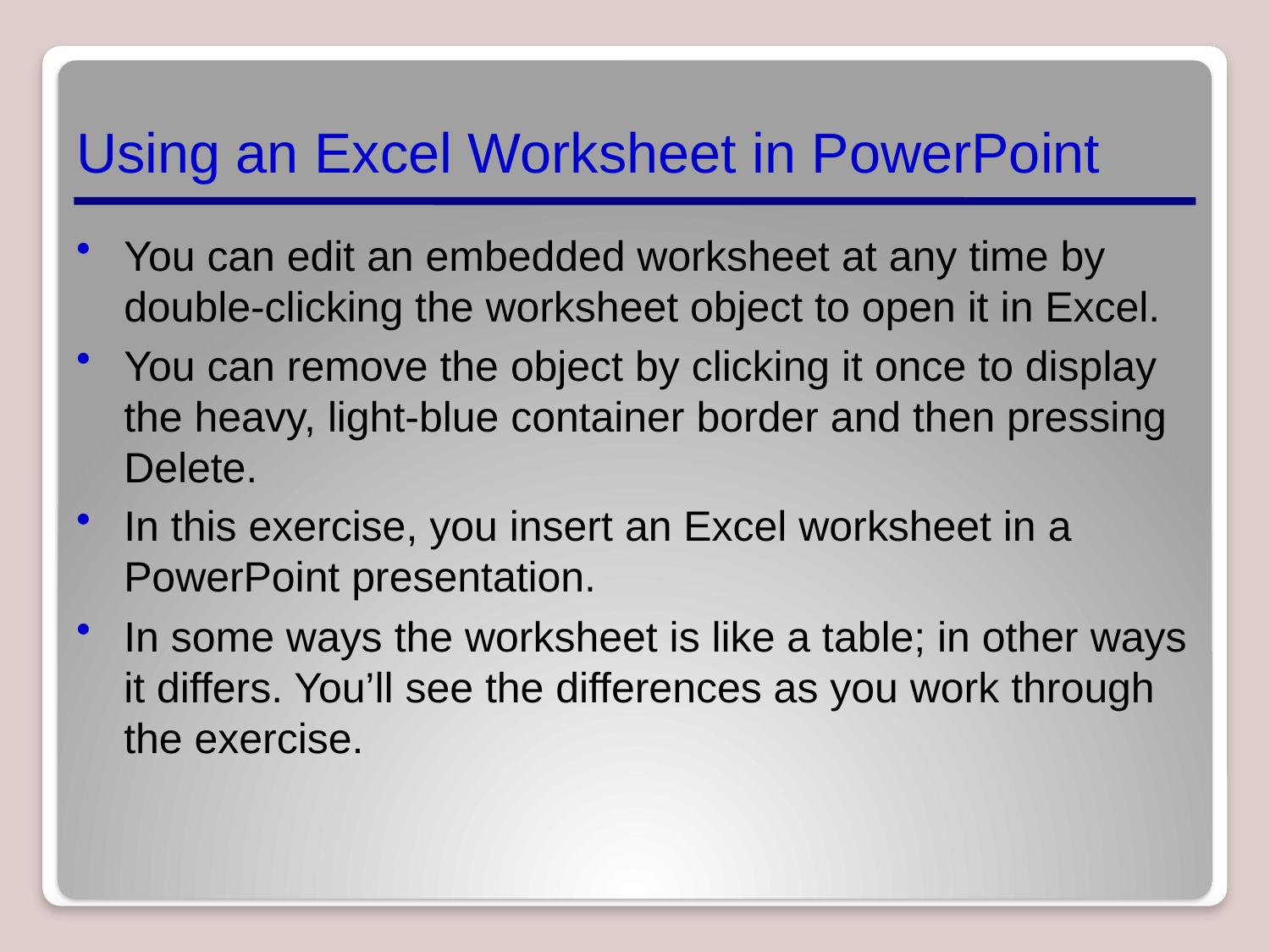

# Using an Excel Worksheet in PowerPoint
You can edit an embedded worksheet at any time by double-clicking the worksheet object to open it in Excel.
You can remove the object by clicking it once to display the heavy, light-blue container border and then pressing Delete.
In this exercise, you insert an Excel worksheet in a PowerPoint presentation.
In some ways the worksheet is like a table; in other ways it differs. You’ll see the differences as you work through the exercise.